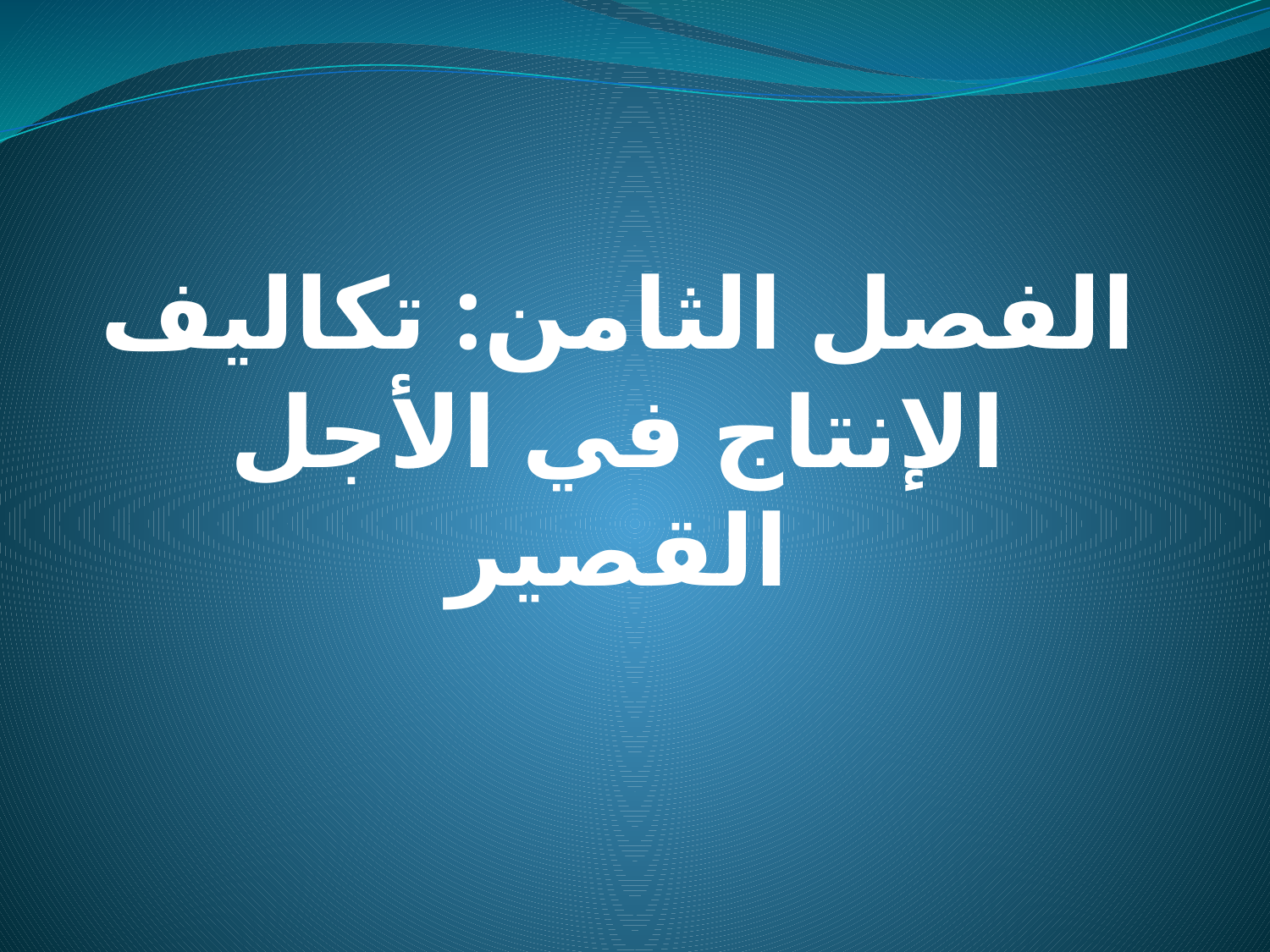

# الفصل الثامن: تكاليف الإنتاج في الأجل القصير